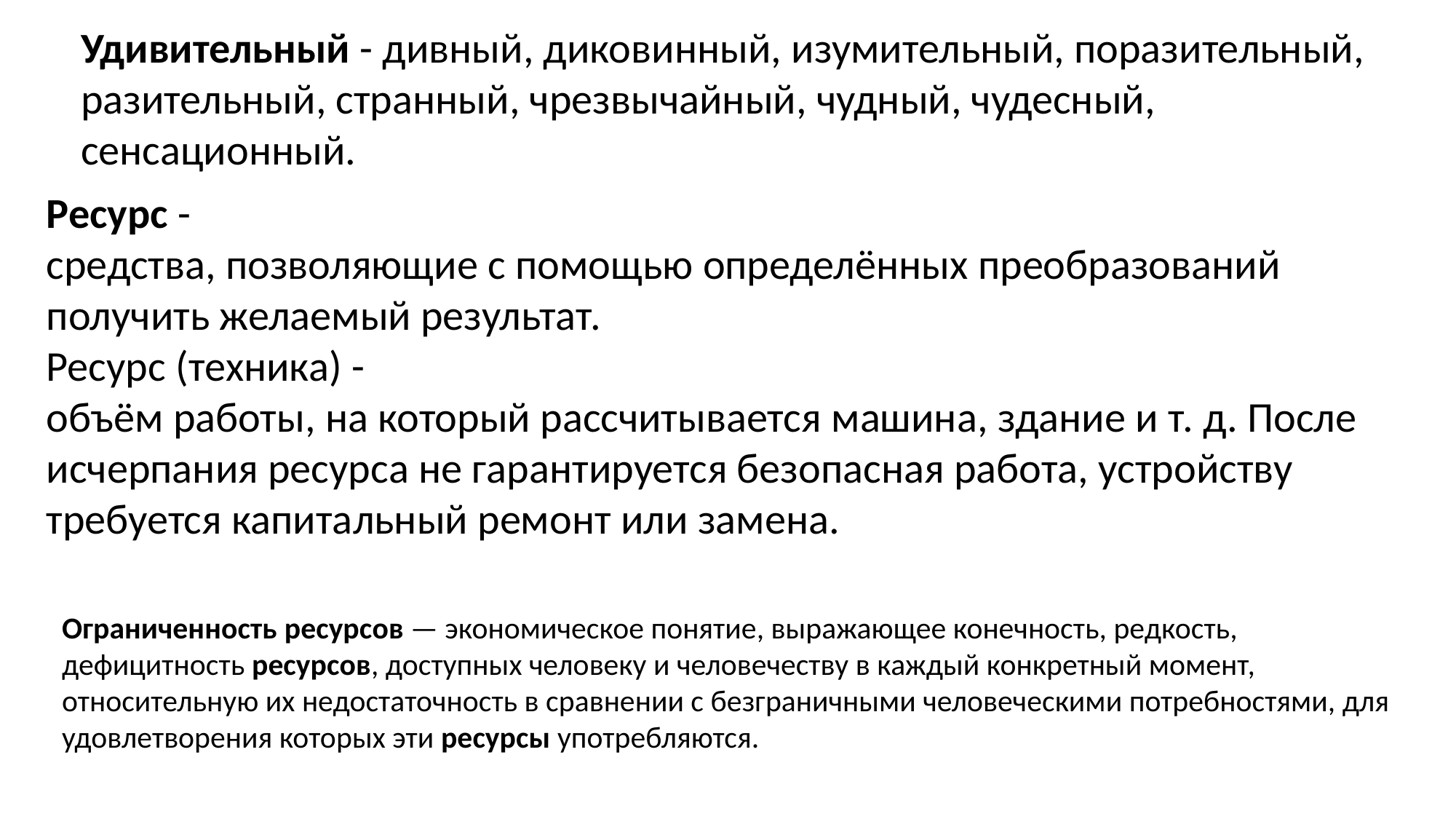

Удивительный - дивный, диковинный, изумительный, поразительный, разительный, странный, чрезвычайный, чудный, чудесный, сенсационный.

Ресурс - средства, позволяющие с помощью определённых преобразований
получить желаемый результат.
Ресурс (техника) - объём работы, на который рассчитывается машина, здание и т. д. После
исчерпания ресурса не гарантируется безопасная работа, устройству
требуется капитальный ремонт или замена.
Ограниченность ресурсов — экономическое понятие, выражающее конечность, редкость, дефицитность ресурсов, доступных человеку и человечеству в каждый конкретный момент, относительную их недостаточность в сравнении с безграничными человеческими потребностями, для удовлетворения которых эти ресурсы употребляются.